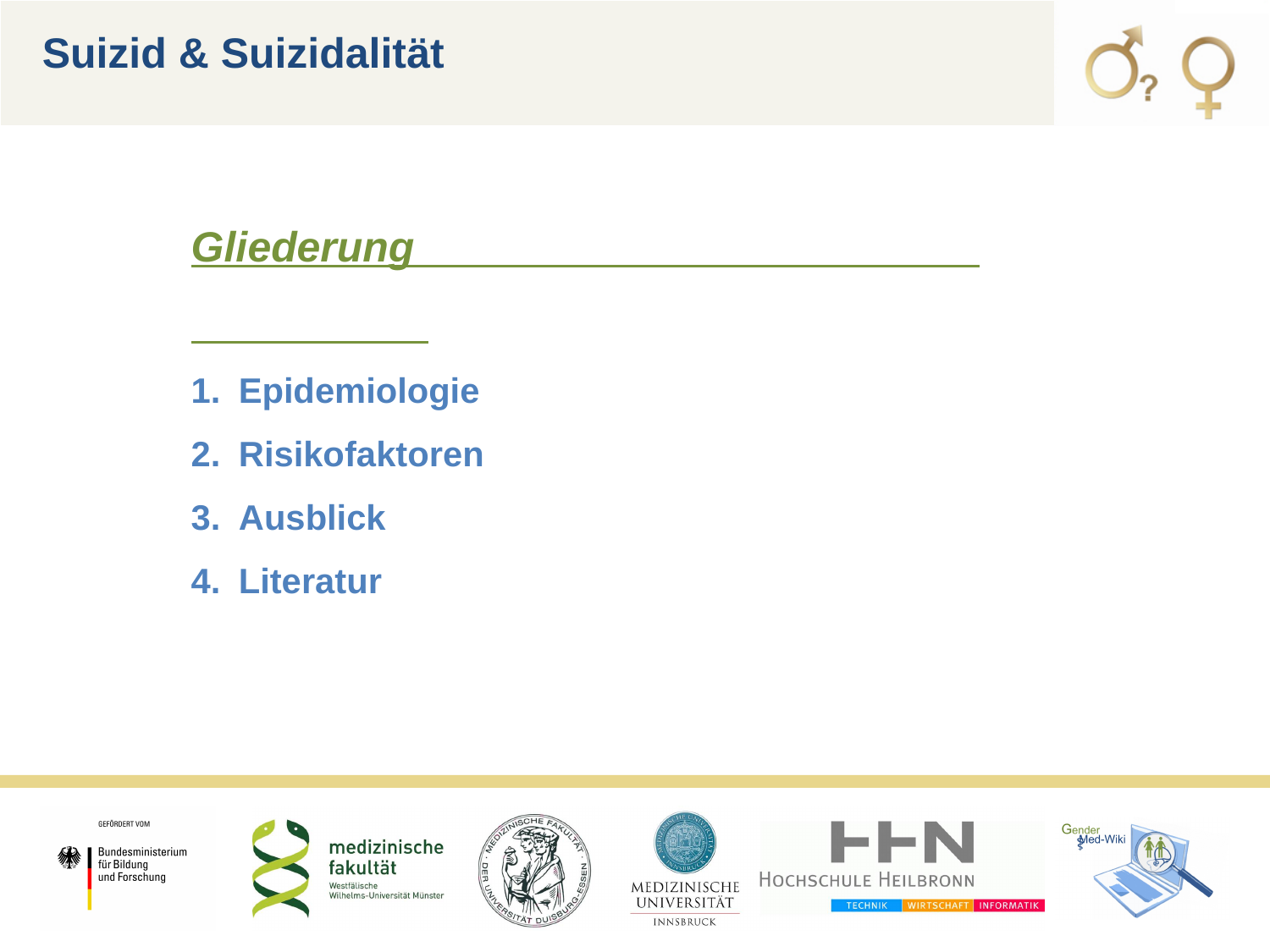

Suizid & Suizidalität
Gliederung _________________
Epidemiologie
Risikofaktoren
Ausblick
Literatur